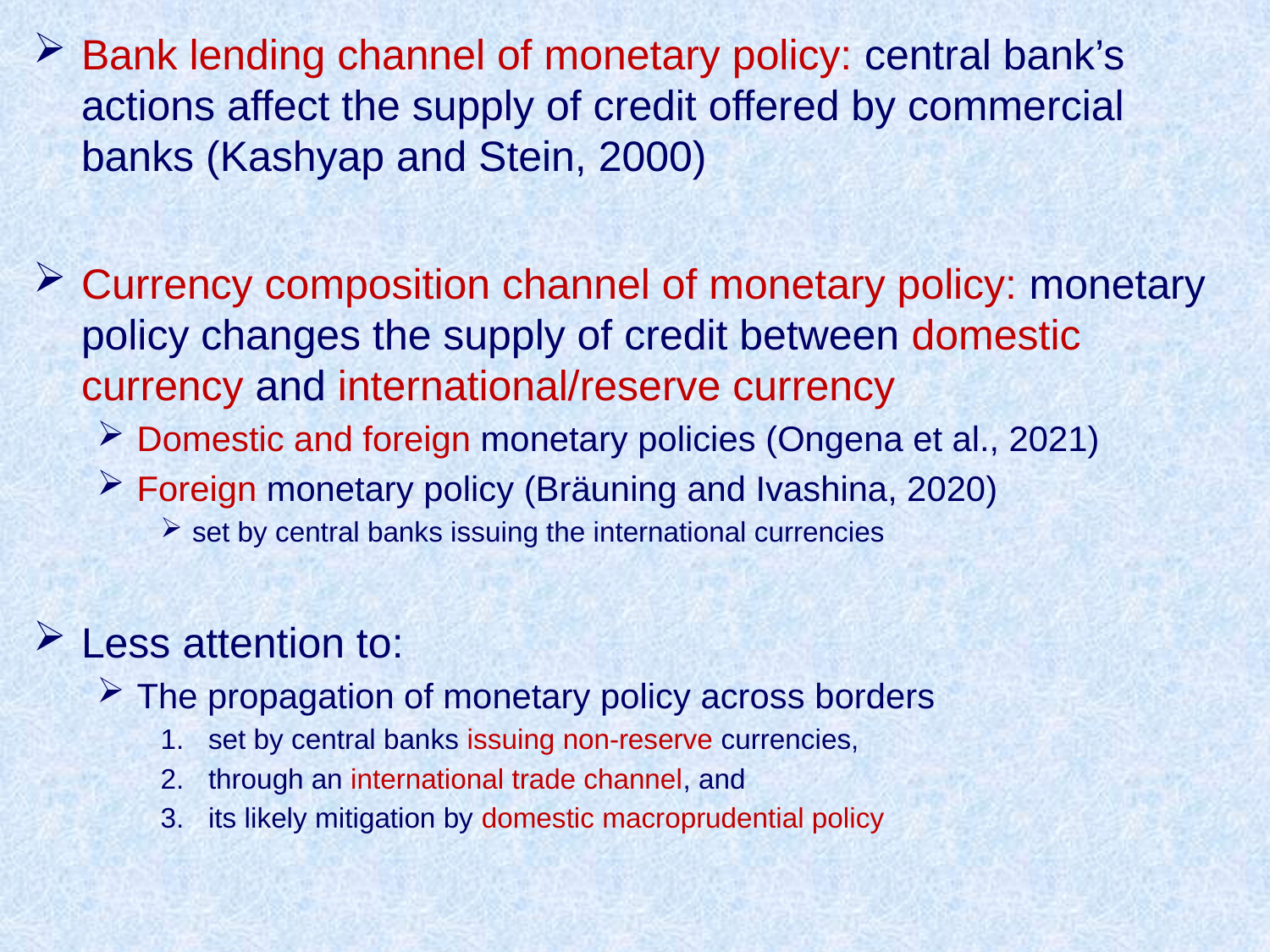

Bank lending channel of monetary policy: central bank’s actions affect the supply of credit offered by commercial banks (Kashyap and Stein, 2000)

Currency composition channel of monetary policy: monetary policy changes the supply of credit between domestic currency and international/reserve currency
Domestic and foreign monetary policies (Ongena et al., 2021)
Foreign monetary policy (Bräuning and Ivashina, 2020)
set by central banks issuing the international currencies

Less attention to:
The propagation of monetary policy across borders
set by central banks issuing non-reserve currencies,
through an international trade channel, and
its likely mitigation by domestic macroprudential policy